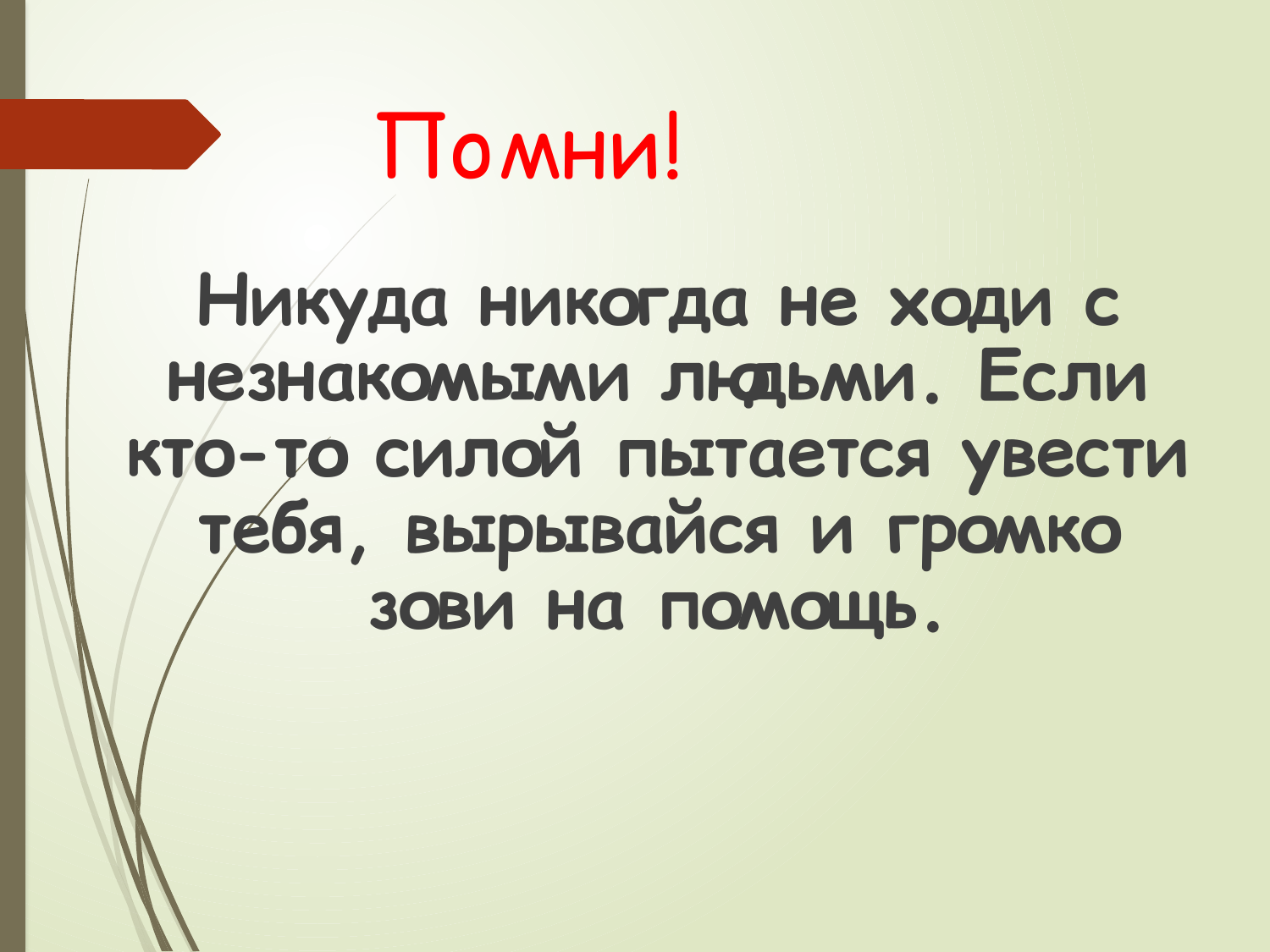

# Помни!
	Никуда никогда не ходи с незнакомыми людьми. Если кто-то силой пытается увести тебя, вырывайся и громко зови на помощь.